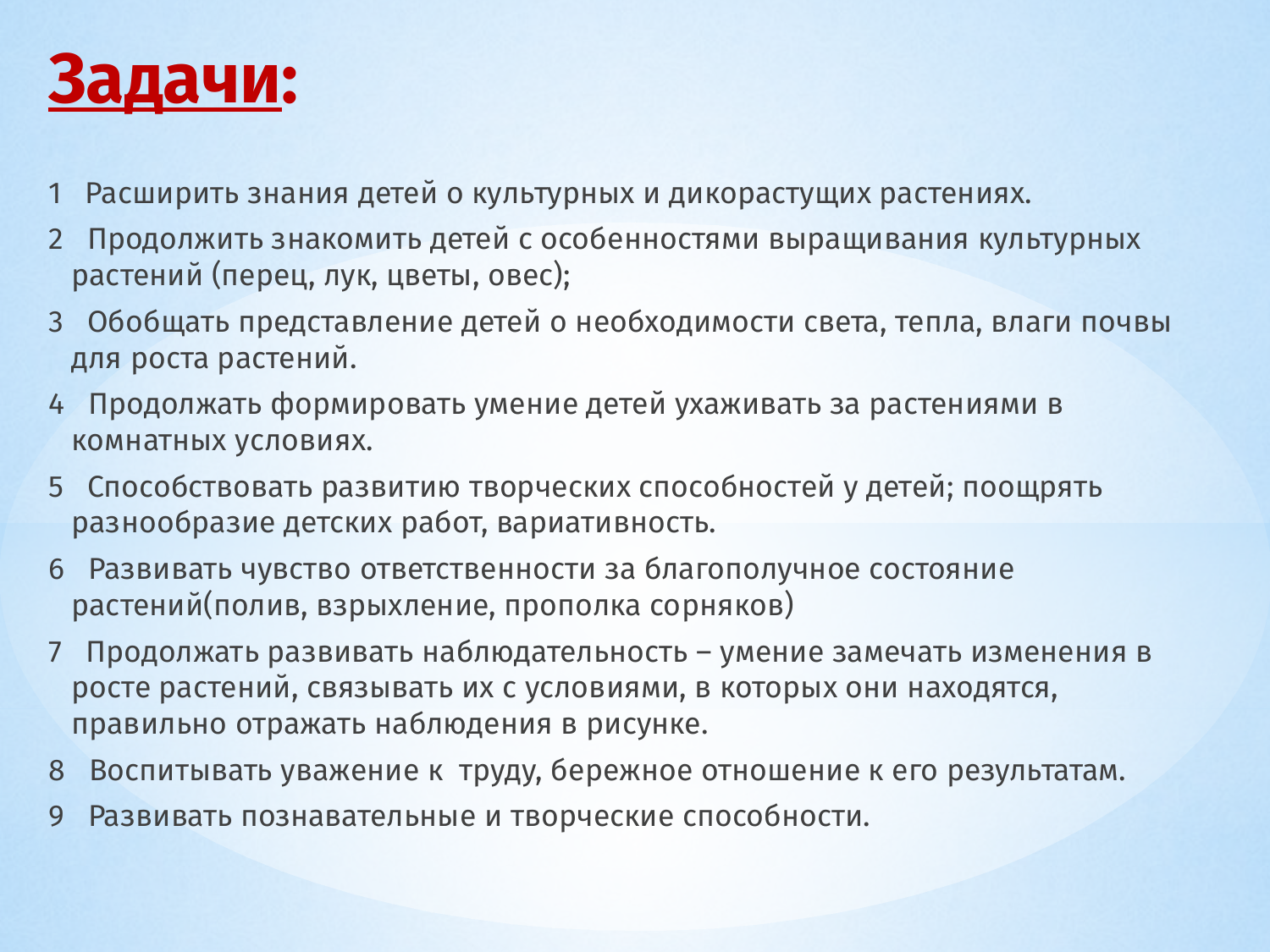

Задачи:

1   Расширить знания детей о культурных и дикорастущих растениях.
2   Продолжить знакомить детей с особенностями выращивания культурных растений (перец, лук, цветы, овес);
3   Обобщать представление детей о необходимости света, тепла, влаги почвы для роста растений.
4   Продолжать формировать умение детей ухаживать за растениями в комнатных условиях.
5   Способствовать развитию творческих способностей у детей; поощрять разнообразие детских работ, вариативность.
6   Развивать чувство ответственности за благополучное состояние растений(полив, взрыхление, прополка сорняков)
7   Продолжать развивать наблюдательность – умение замечать изменения в росте растений, связывать их с условиями, в которых они находятся, правильно отражать наблюдения в рисунке.
8   Воспитывать уважение к  труду, бережное отношение к его результатам.
9   Развивать познавательные и творческие способности.